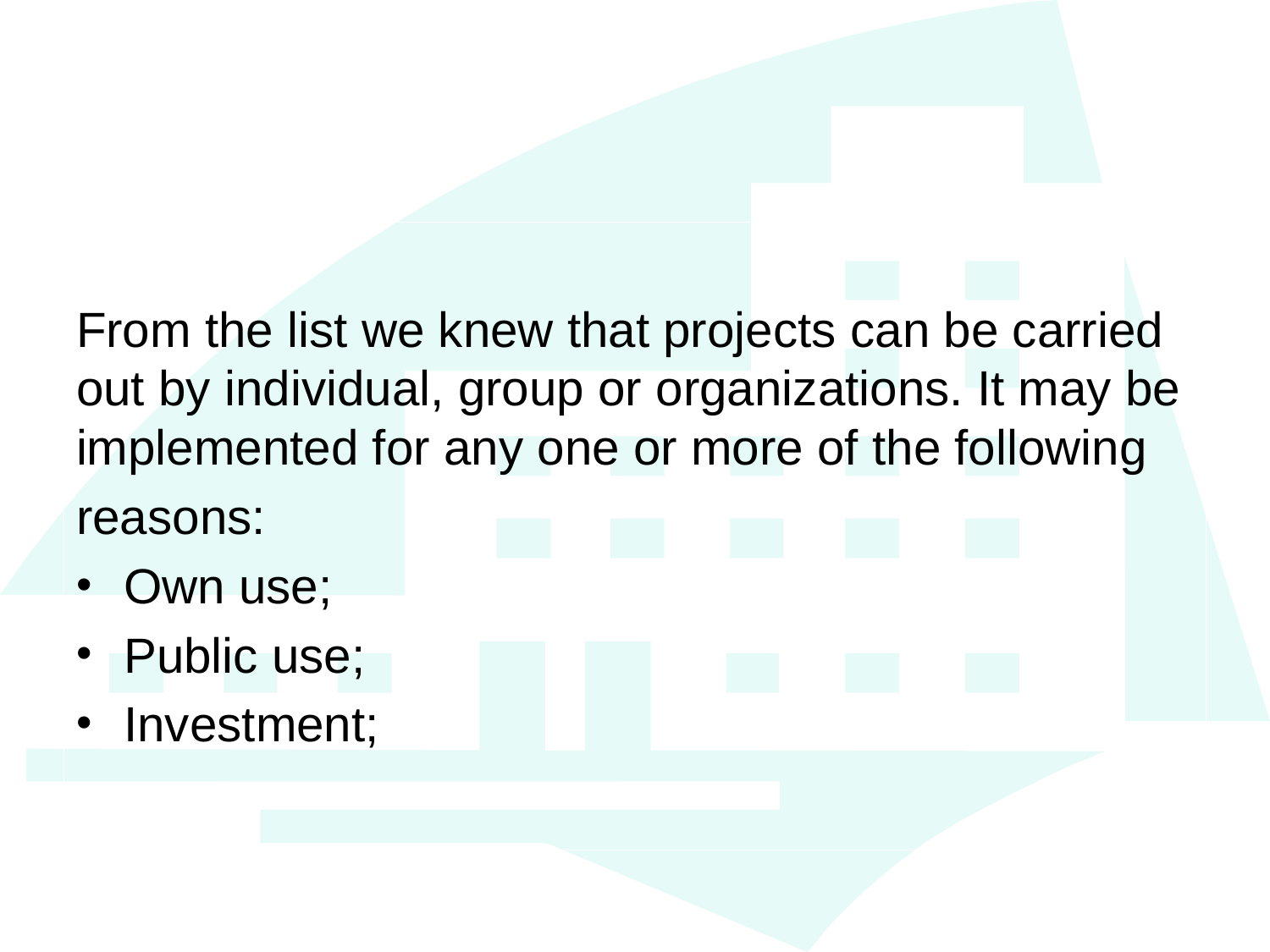

#

From the list we knew that projects can be carried out by individual, group or organizations. It may be implemented for any one or more of the following
reasons:
Own use;
Public use;
Investment;